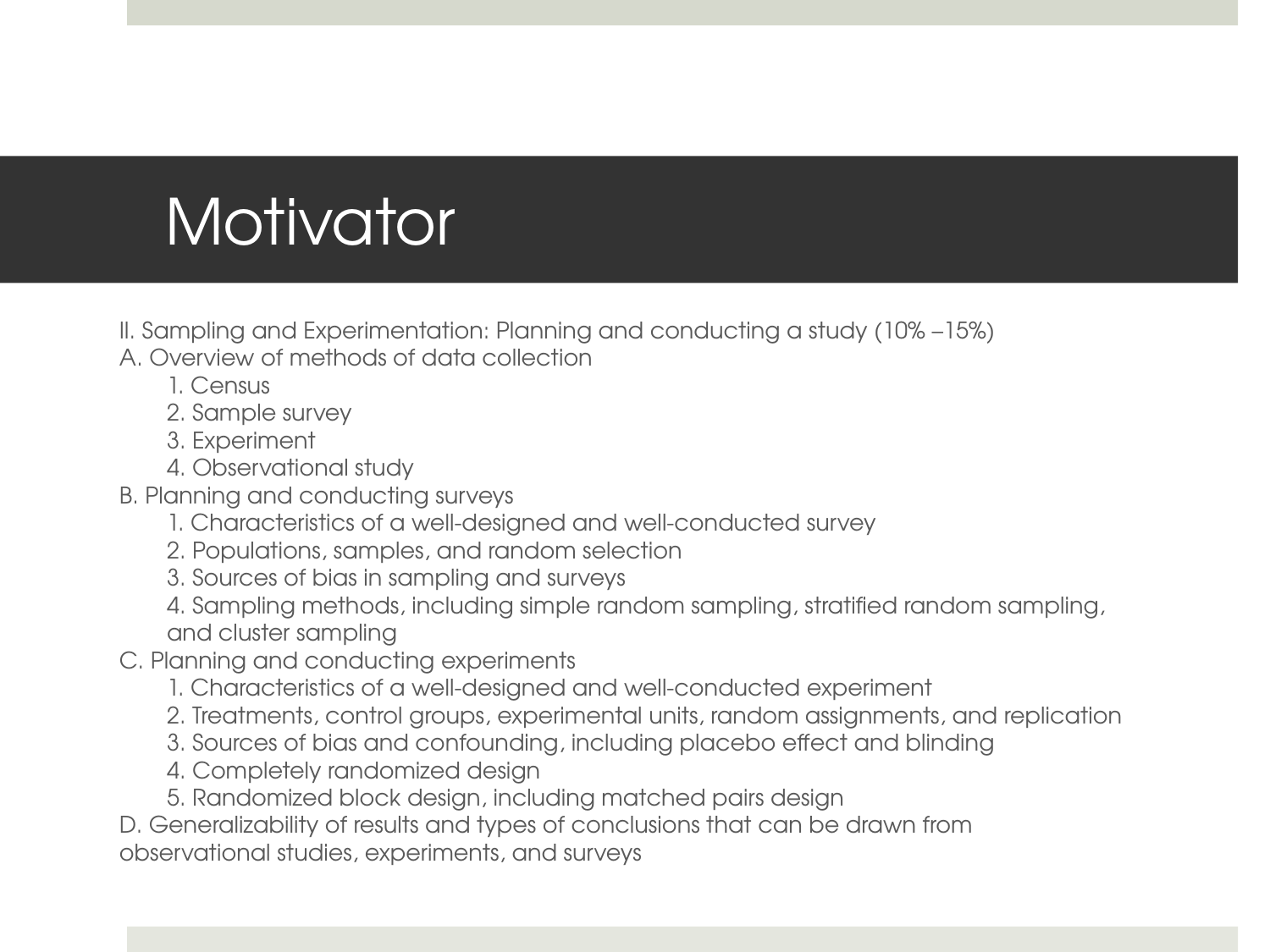

# Motivator
II. Sampling and Experimentation: Planning and conducting a study (10% –15%)
A. Overview of methods of data collection
1. Census
2. Sample survey
3. Experiment
4. Observational study
B. Planning and conducting surveys
1. Characteristics of a well-designed and well-conducted survey
2. Populations, samples, and random selection
3. Sources of bias in sampling and surveys
4. Sampling methods, including simple random sampling, stratified random sampling, and cluster sampling
C. Planning and conducting experiments
1. Characteristics of a well-designed and well-conducted experiment
2. Treatments, control groups, experimental units, random assignments, and replication
3. Sources of bias and confounding, including placebo effect and blinding
4. Completely randomized design
5. Randomized block design, including matched pairs design
D. Generalizability of results and types of conclusions that can be drawn from
observational studies, experiments, and surveys